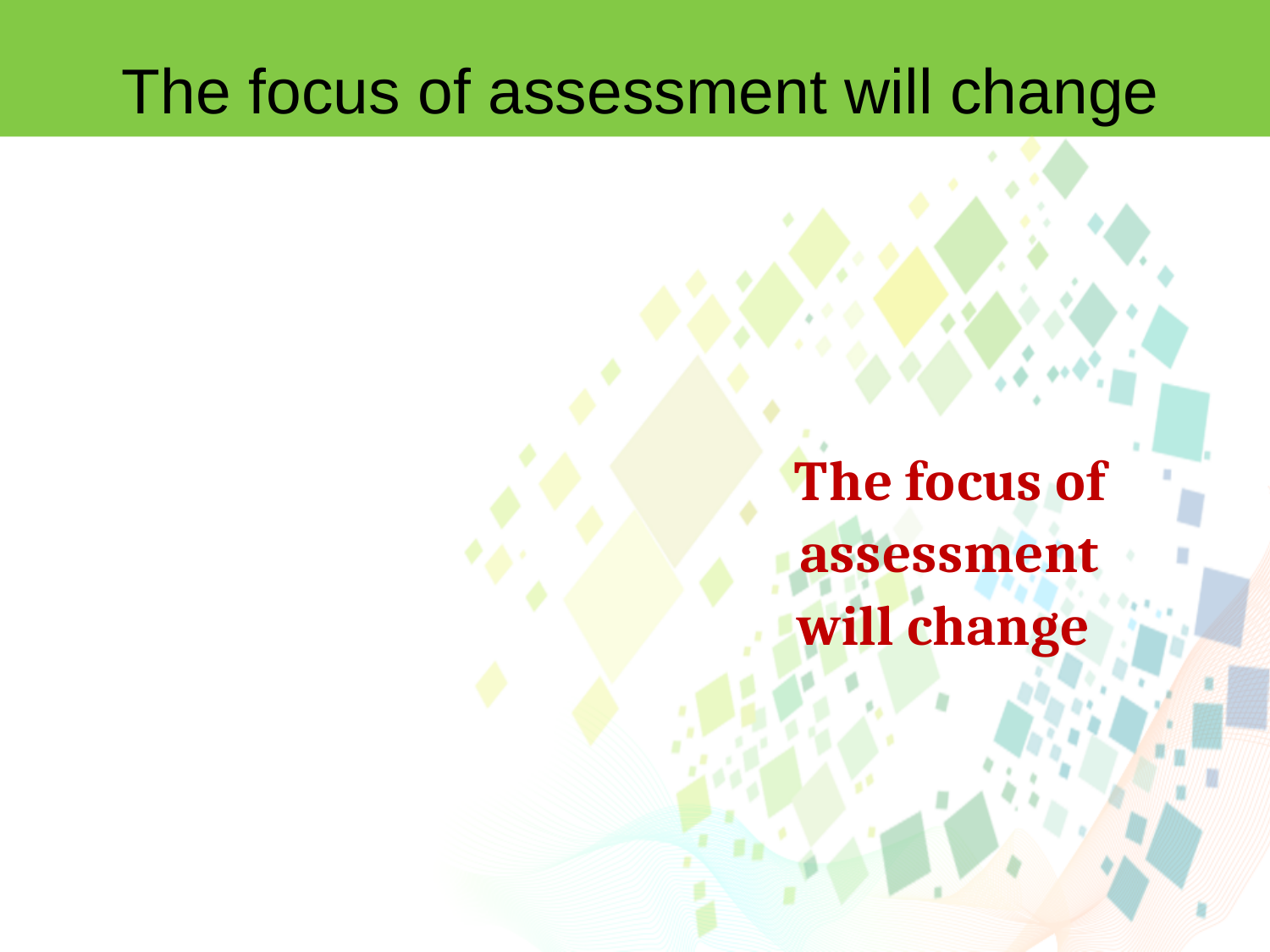

The focus of assessment will change
The focus of assessment will change